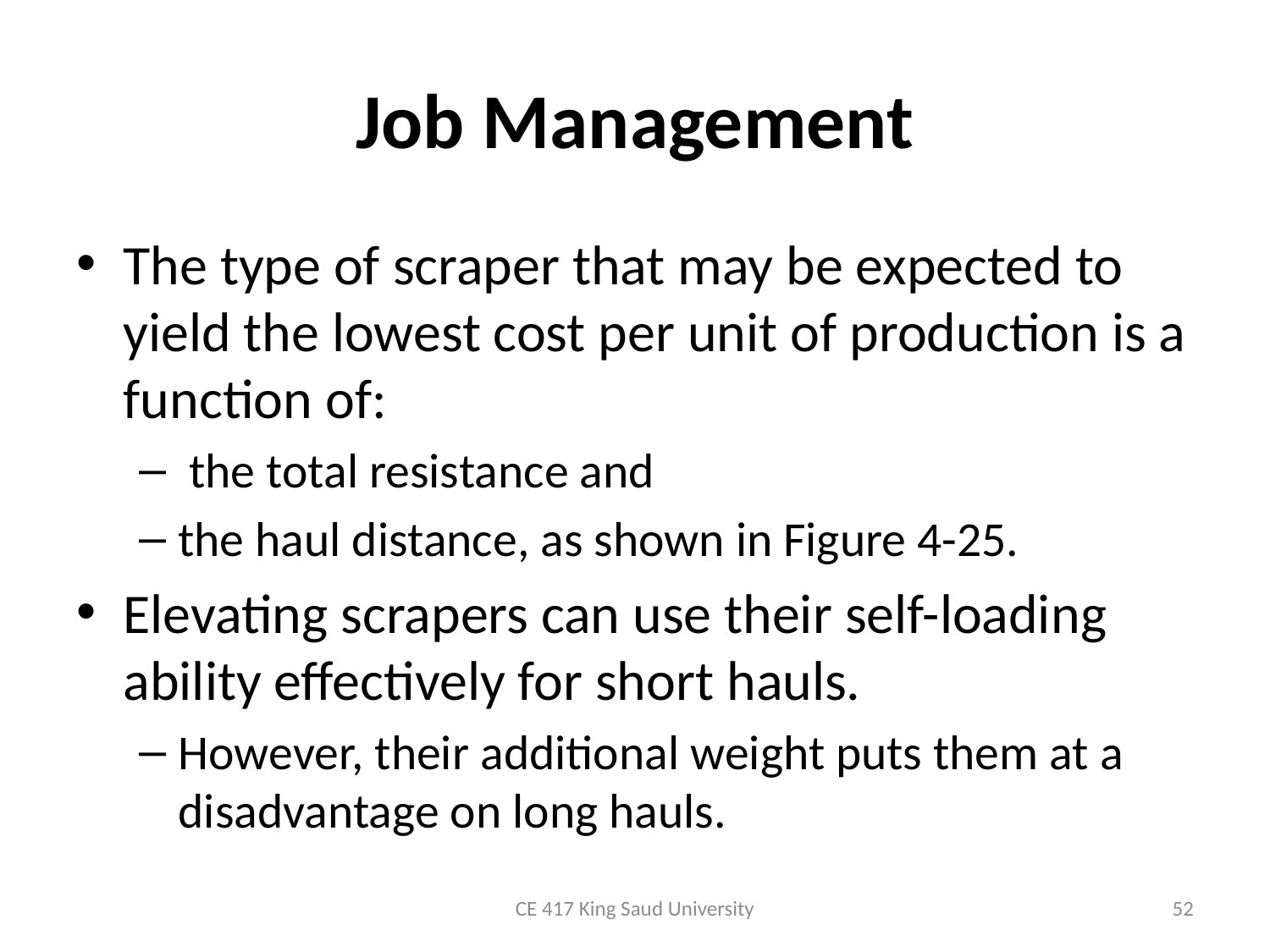

# Job Management
The type of scraper that may be expected to yield the lowest cost per unit of production is a function of:
 the total resistance and
the haul distance, as shown in Figure 4-25.
Elevating scrapers can use their self-loading ability effectively for short hauls.
However, their additional weight puts them at a disadvantage on long hauls.
CE 417 King Saud University
52